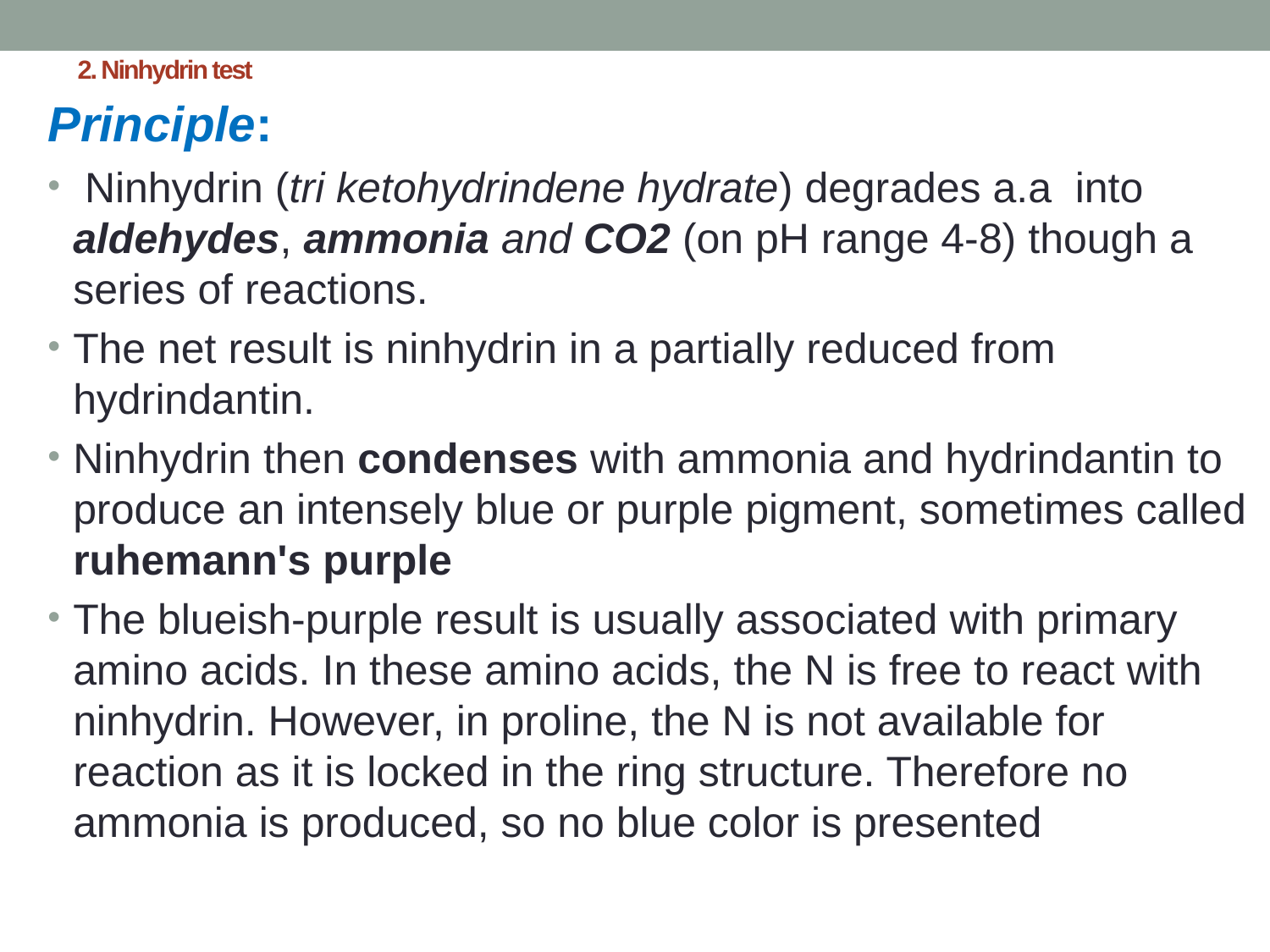

# 2. Ninhydrin test
Principle:
 Ninhydrin (tri ketohydrindene hydrate) degrades a.a  into aldehydes, ammonia and CO2 (on pH range 4-8) though a series of reactions.
The net result is ninhydrin in a partially reduced from hydrindantin.
Ninhydrin then condenses with ammonia and hydrindantin to produce an intensely blue or purple pigment, sometimes called ruhemann's purple
The blueish-purple result is usually associated with primary amino acids. In these amino acids, the N is free to react with ninhydrin. However, in proline, the N is not available for reaction as it is locked in the ring structure. Therefore no ammonia is produced, so no blue color is presented